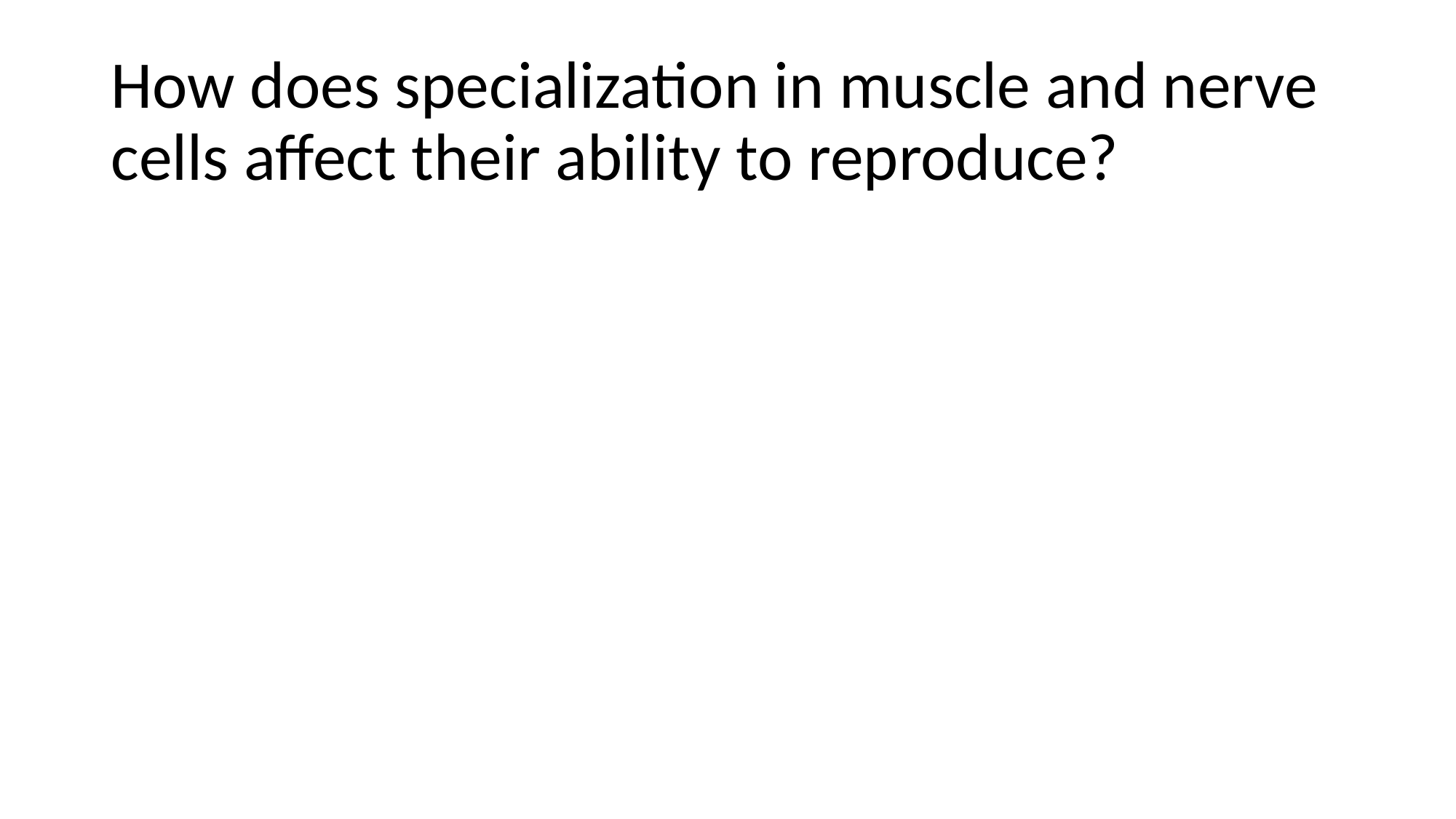

# How does specialization in muscle and nerve cells affect their ability to reproduce?